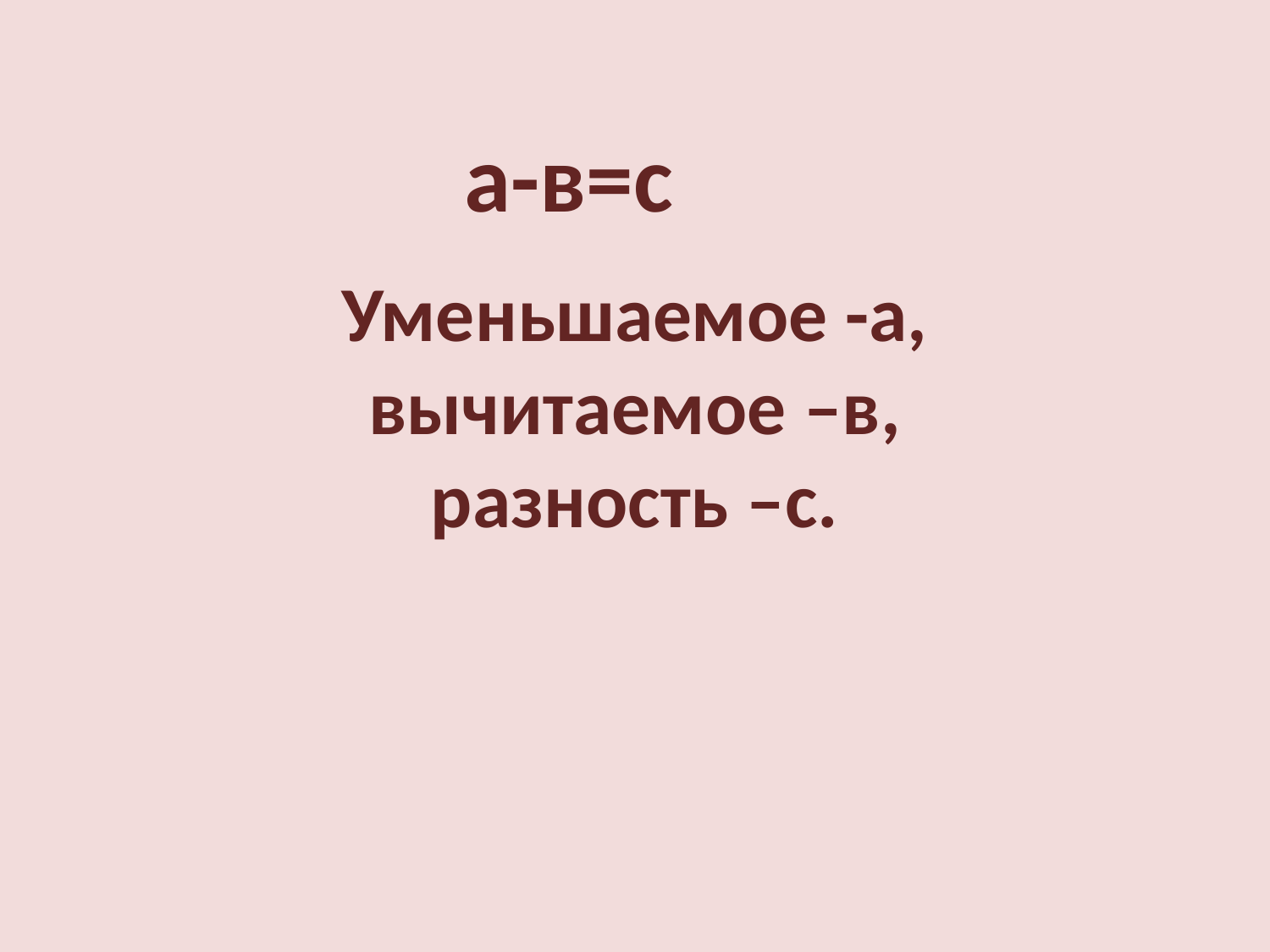

# Уменьшаемое -а, вычитаемое –в, разность –с.

                                       а-в=с